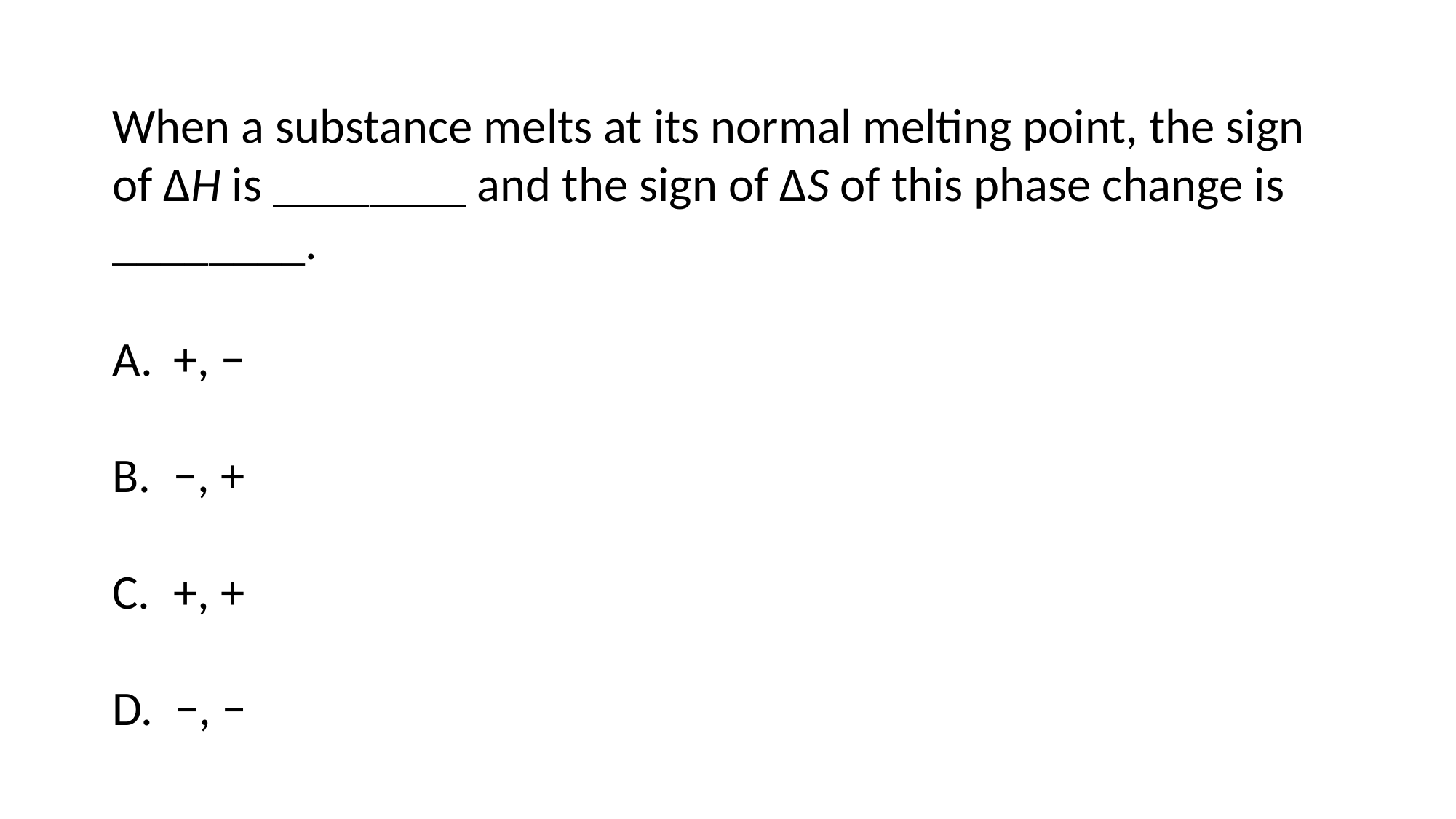

When a substance melts at its normal melting point, the sign of ΔH is ________ and the sign of ΔS of this phase change is ________.

+, −

−, +

+, +

D.  −, −